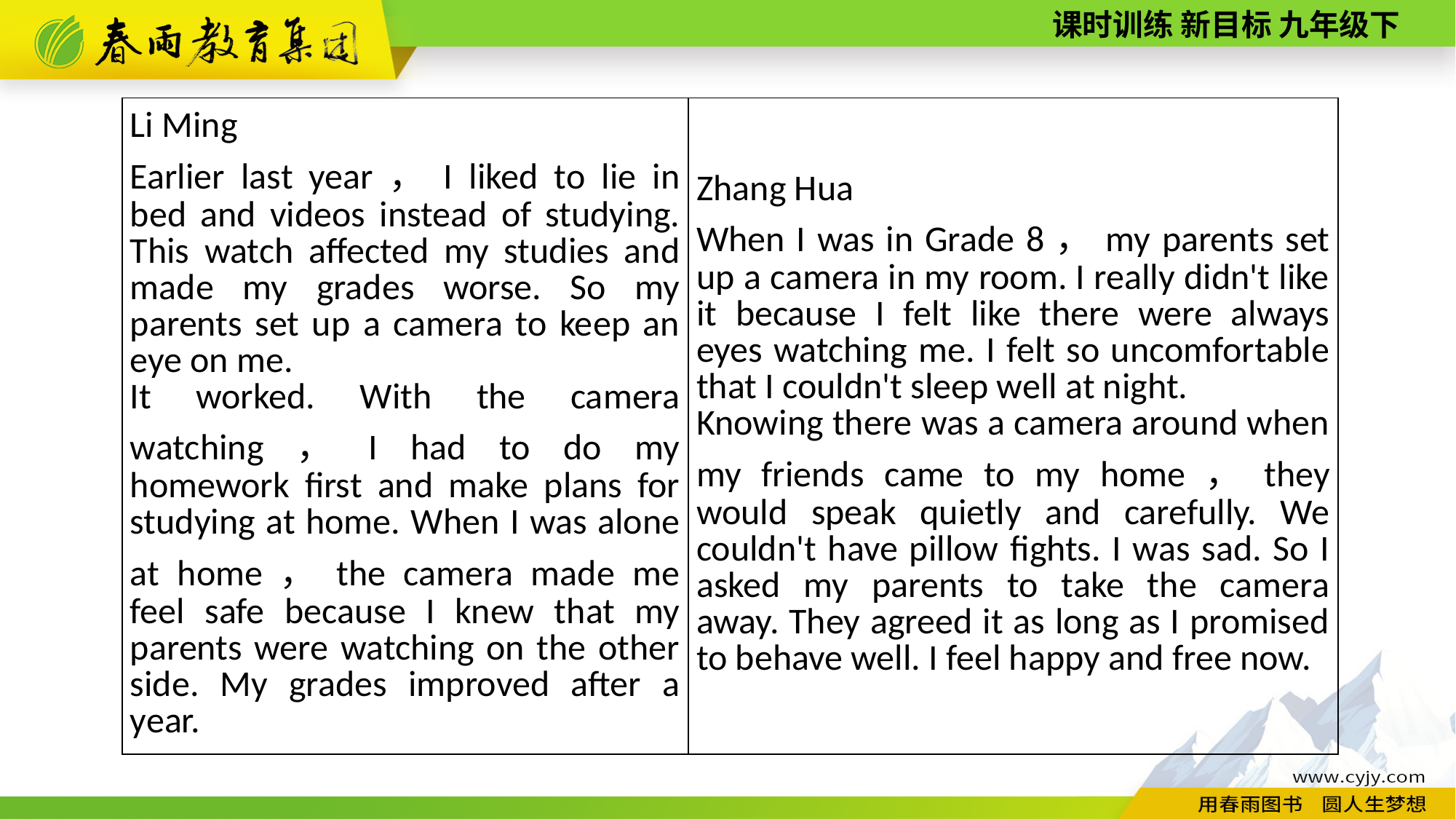

| Li Ming Earlier last year，I liked to lie in bed and videos instead of studying. This watch affected my studies and made my grades worse. So my parents set up a camera to keep an eye on me. It worked. With the camera watching，I had to do my homework first and make plans for studying at home. When I was alone at home，the camera made me feel safe because I knew that my parents were watching on the other side. My grades improved after a year. | Zhang Hua When I was in Grade 8，my parents set up a camera in my room. I really didn't like it because I felt like there were always eyes watching me. I felt so uncomfortable that I couldn't sleep well at night. Knowing there was a camera around when my friends came to my home，they would speak quietly and carefully. We couldn't have pillow fights. I was sad. So I asked my parents to take the camera away. They agreed it as long as I promised to behave well. I feel happy and free now. |
| --- | --- |